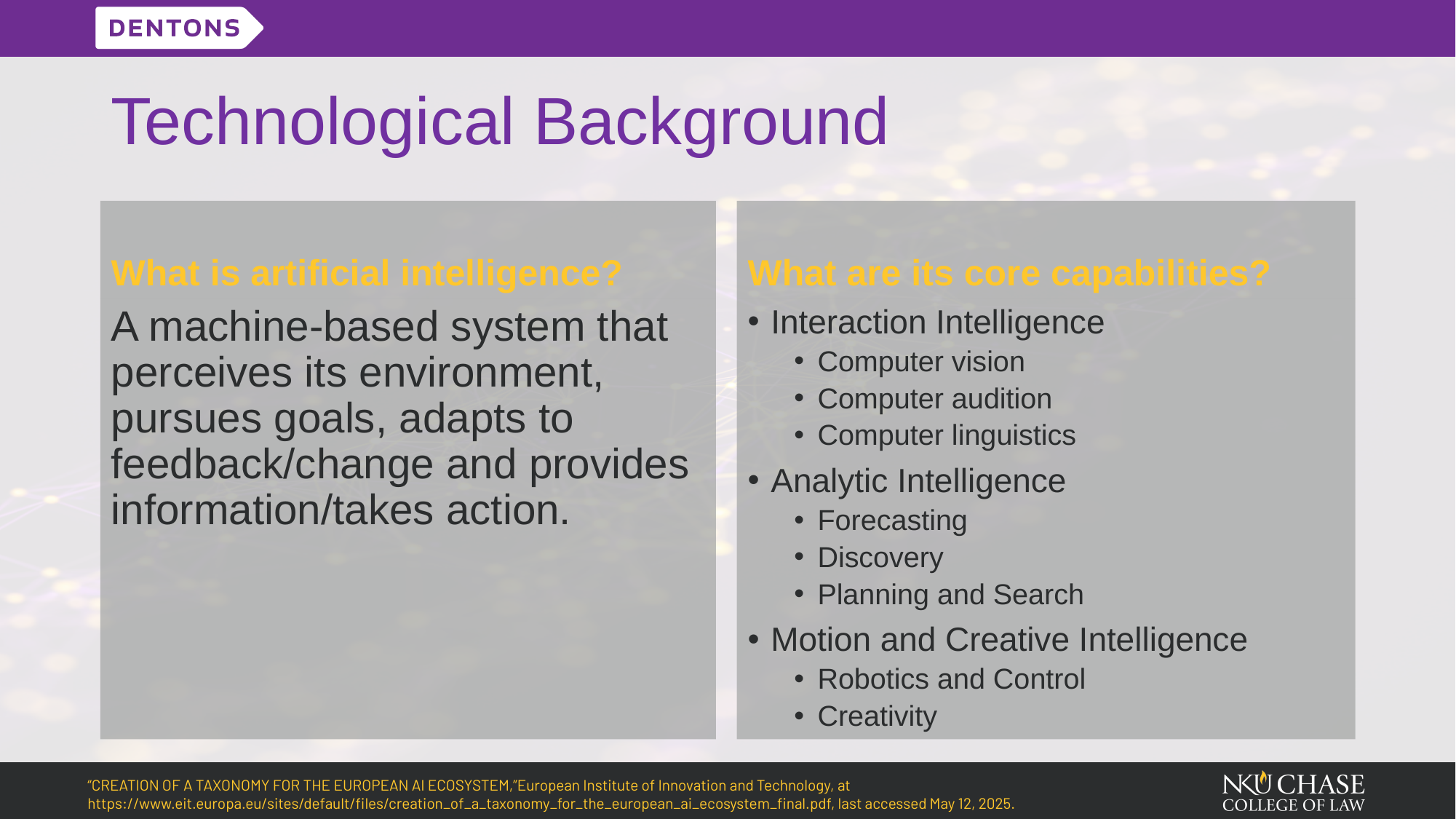

# Technological Background
What is artificial intelligence?
What are its core capabilities?
A machine-based system that perceives its environment, pursues goals, adapts to feedback/change and provides information/takes action.
Interaction Intelligence
Computer vision
Computer audition
Computer linguistics
Analytic Intelligence
Forecasting
Discovery
Planning and Search
Motion and Creative Intelligence
Robotics and Control
Creativity
“CREATION OF A TAXONOMY FOR THE EUROPEAN AI ECOSYSTEM,”European Institute of Innovation and Technology, at https://www.eit.europa.eu/sites/default/files/creation_of_a_taxonomy_for_the_european_ai_ecosystem_final.pdf, last accessed May 12, 2025.